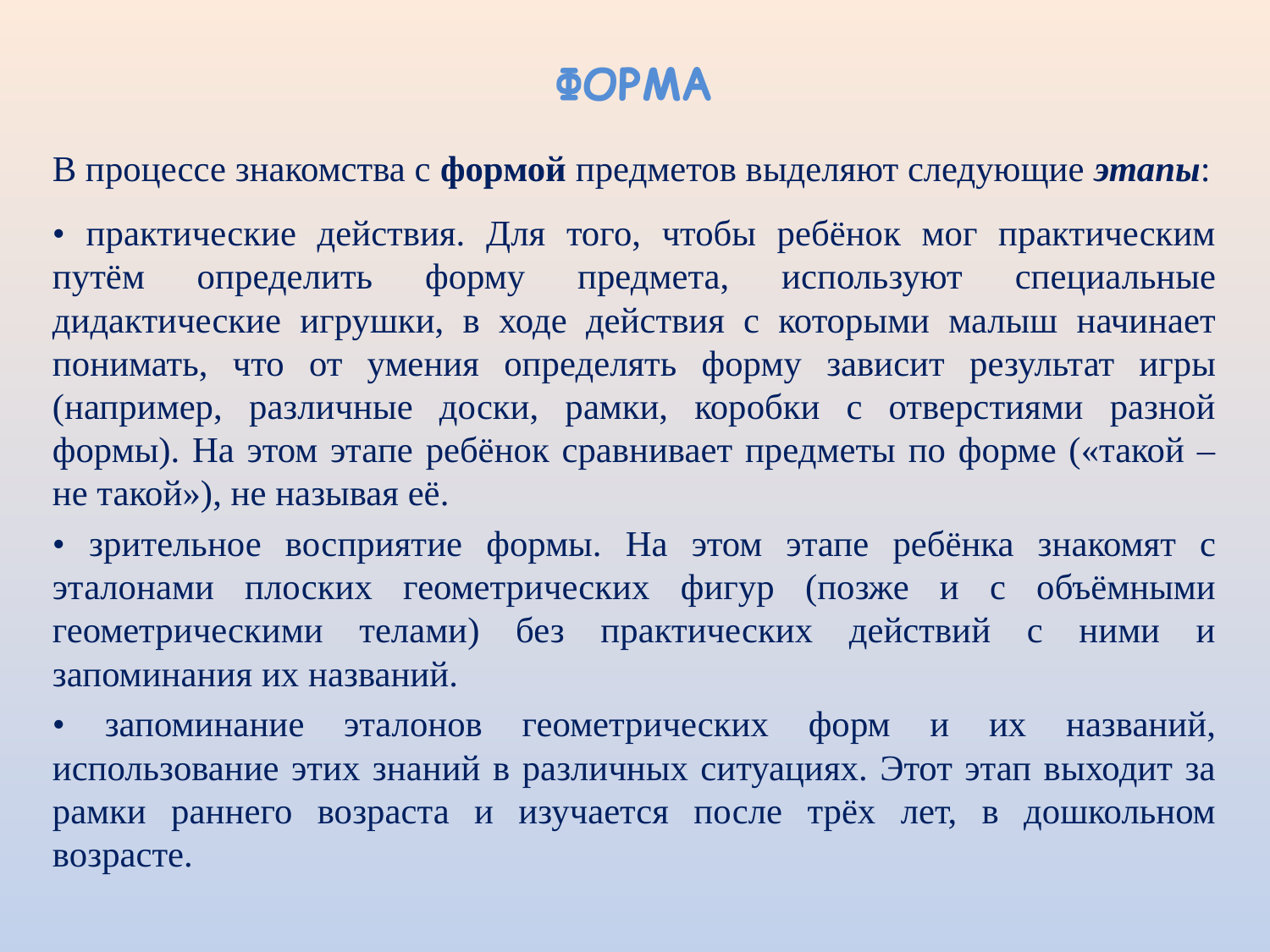

# ФОРМА
В процессе знакомства с формой предметов выделяют следующие этапы:

• практические действия. Для того, чтобы ребёнок мог практическим путём определить форму предмета, используют специальные дидактические игрушки, в ходе действия с которыми малыш начинает понимать, что от умения определять форму зависит результат игры (например, различные доски, рамки, коробки с отверстиями разной формы). На этом этапе ребёнок сравнивает предметы по форме («такой – не такой»), не называя её.
• зрительное восприятие формы. На этом этапе ребёнка знакомят с эталонами плоских геометрических фигур (позже и с объёмными геометрическими телами) без практических действий с ними и запоминания их названий.
• запоминание эталонов геометрических форм и их названий, использование этих знаний в различных ситуациях. Этот этап выходит за рамки раннего возраста и изучается после трёх лет, в дошкольном возрасте.